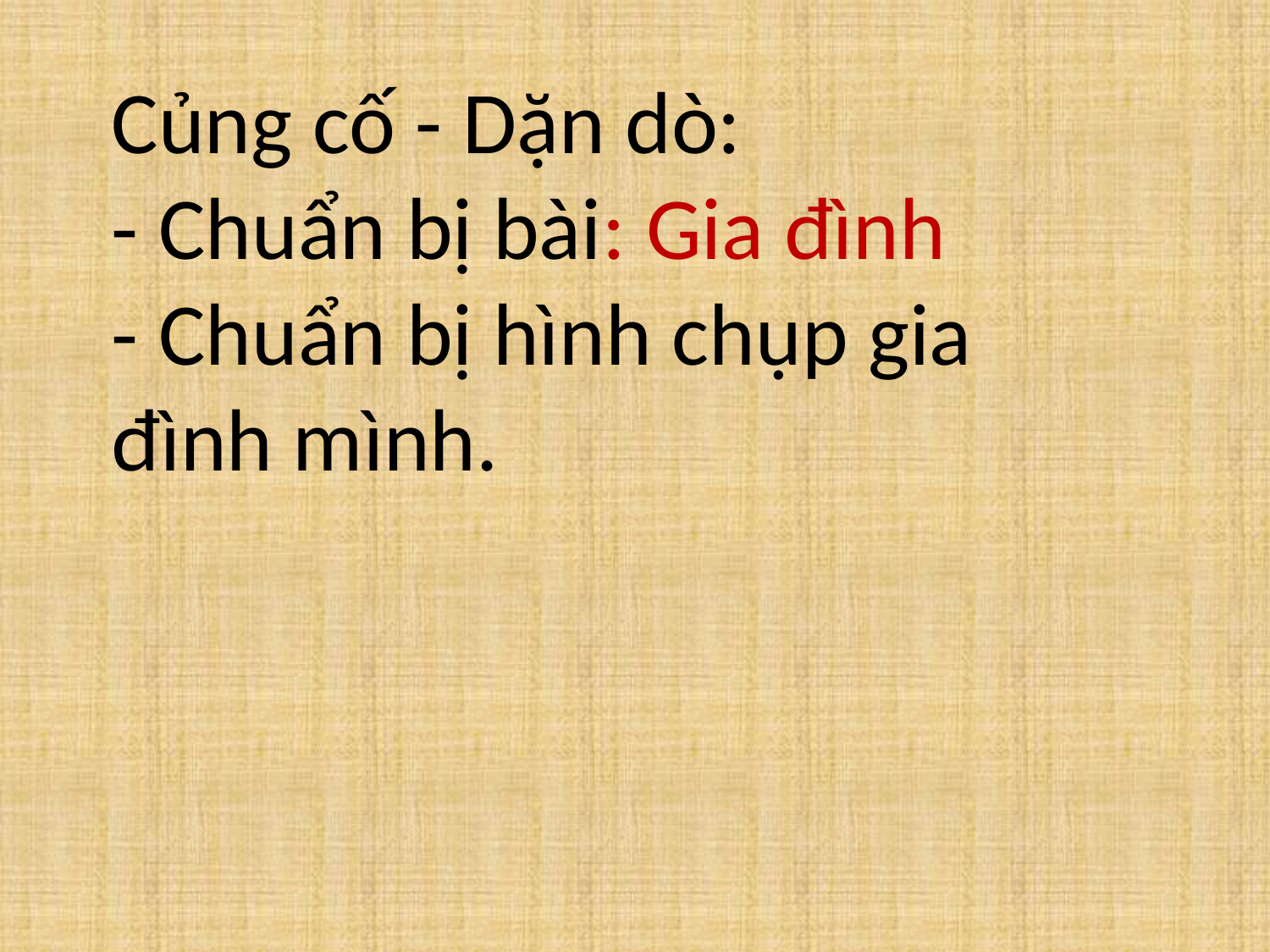

Củng cố - Dặn dò:
- Chuẩn bị bài: Gia đình
- Chuẩn bị hình chụp gia đình mình.